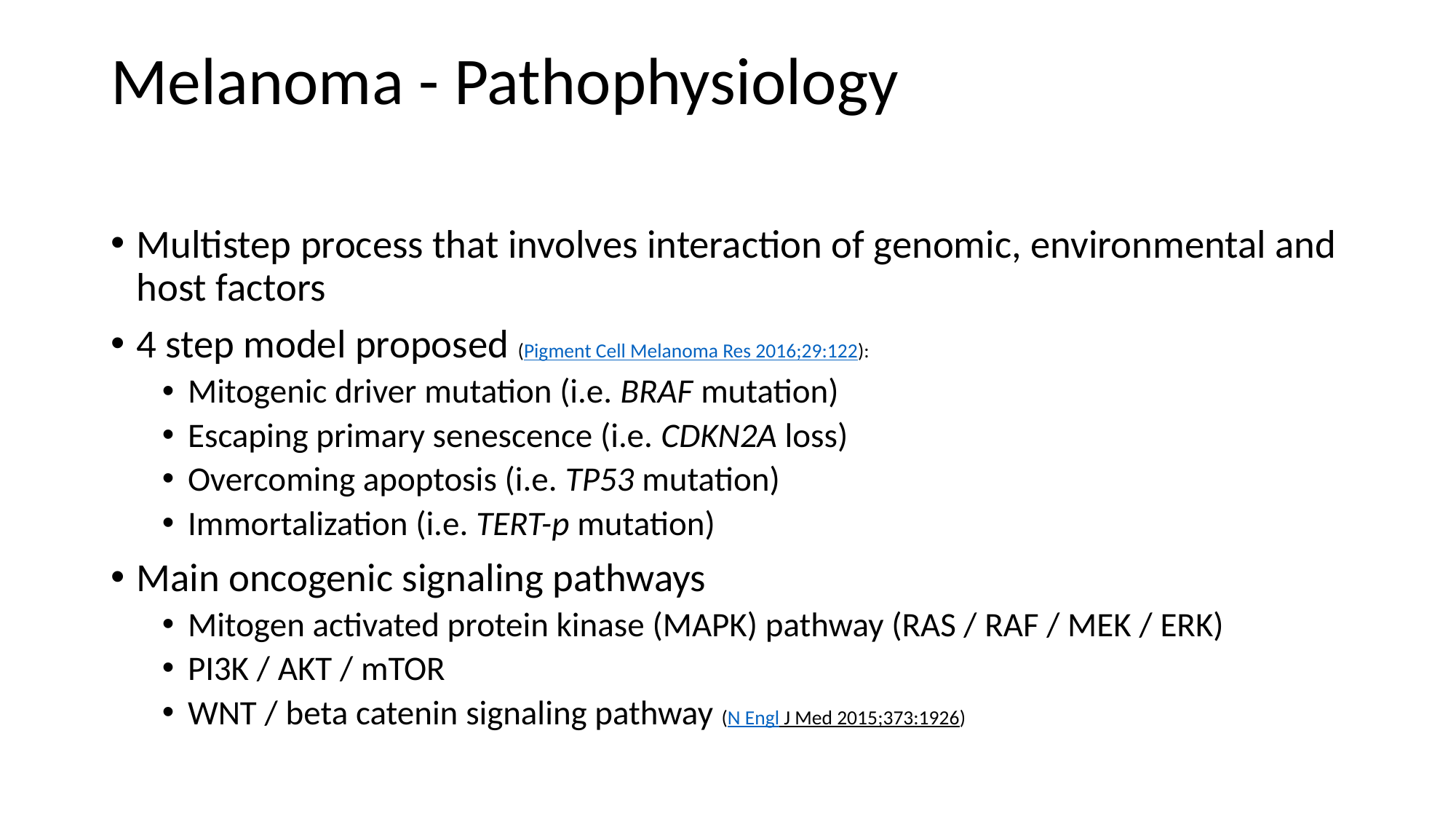

# Melanoma - Pathophysiology
Multistep process that involves interaction of genomic, environmental and host factors
4 step model proposed (Pigment Cell Melanoma Res 2016;29:122):
Mitogenic driver mutation (i.e. BRAF mutation)
Escaping primary senescence (i.e. CDKN2A loss)
Overcoming apoptosis (i.e. TP53 mutation)
Immortalization (i.e. TERT-p mutation)
Main oncogenic signaling pathways
Mitogen activated protein kinase (MAPK) pathway (RAS / RAF / MEK / ERK)
PI3K / AKT / mTOR
WNT / beta catenin signaling pathway (N Engl J Med 2015;373:1926)